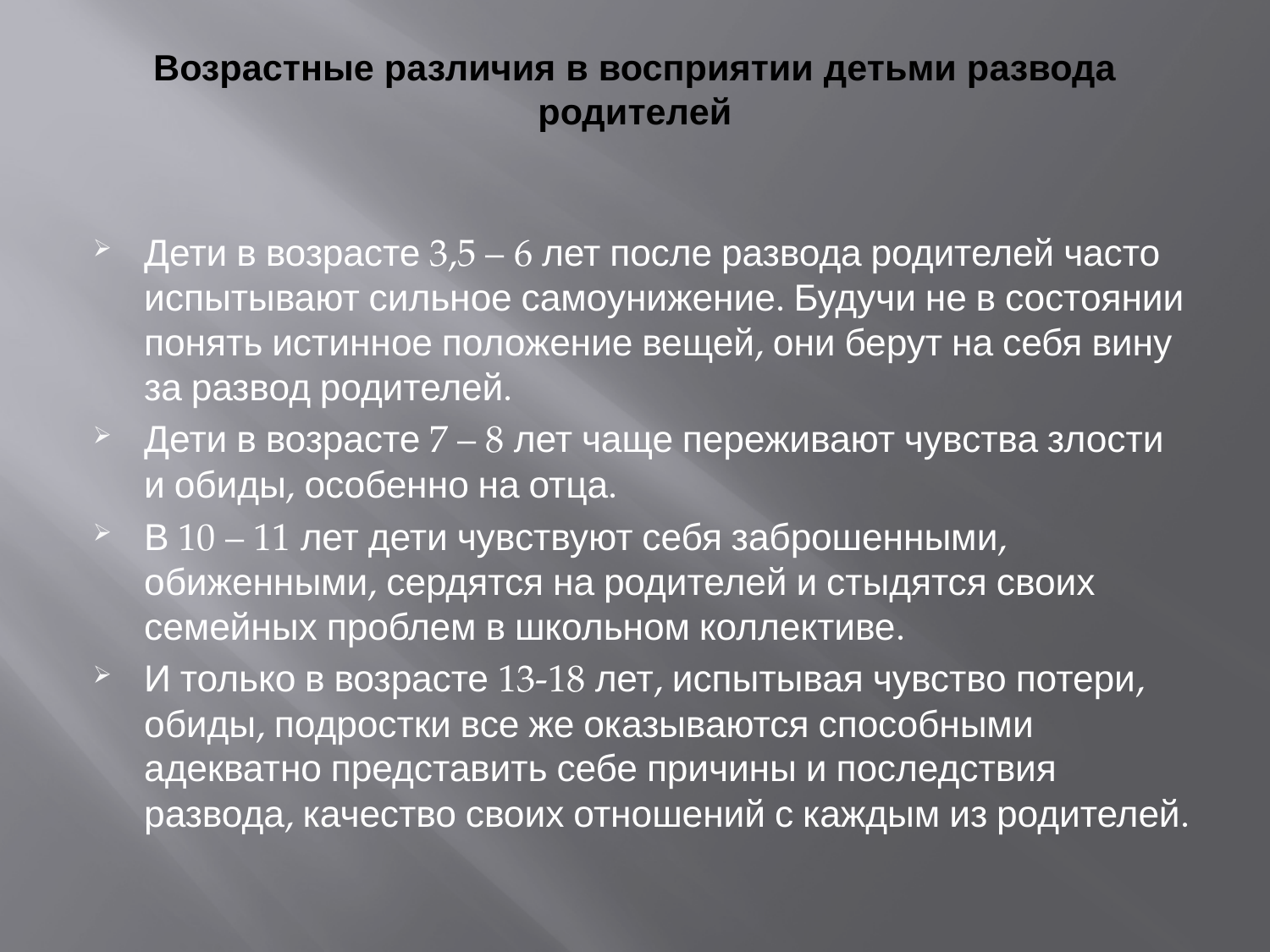

# Возрастные различия в восприятии детьми развода родителей
Дети в возрасте 3,5 – 6 лет после развода родителей часто испытывают сильное самоунижение. Будучи не в состоянии понять истинное положение вещей, они берут на себя вину за развод родителей.
Дети в возрасте 7 – 8 лет чаще переживают чувства злости и обиды, особенно на отца.
В 10 – 11 лет дети чувствуют себя заброшенными, обиженными, сердятся на родителей и стыдятся своих семейных проблем в школьном коллективе.
И только в возрасте 13-18 лет, испытывая чувство потери, обиды, подростки все же оказываются способными адекватно представить себе причины и последствия развода, качество своих отношений с каждым из родителей.